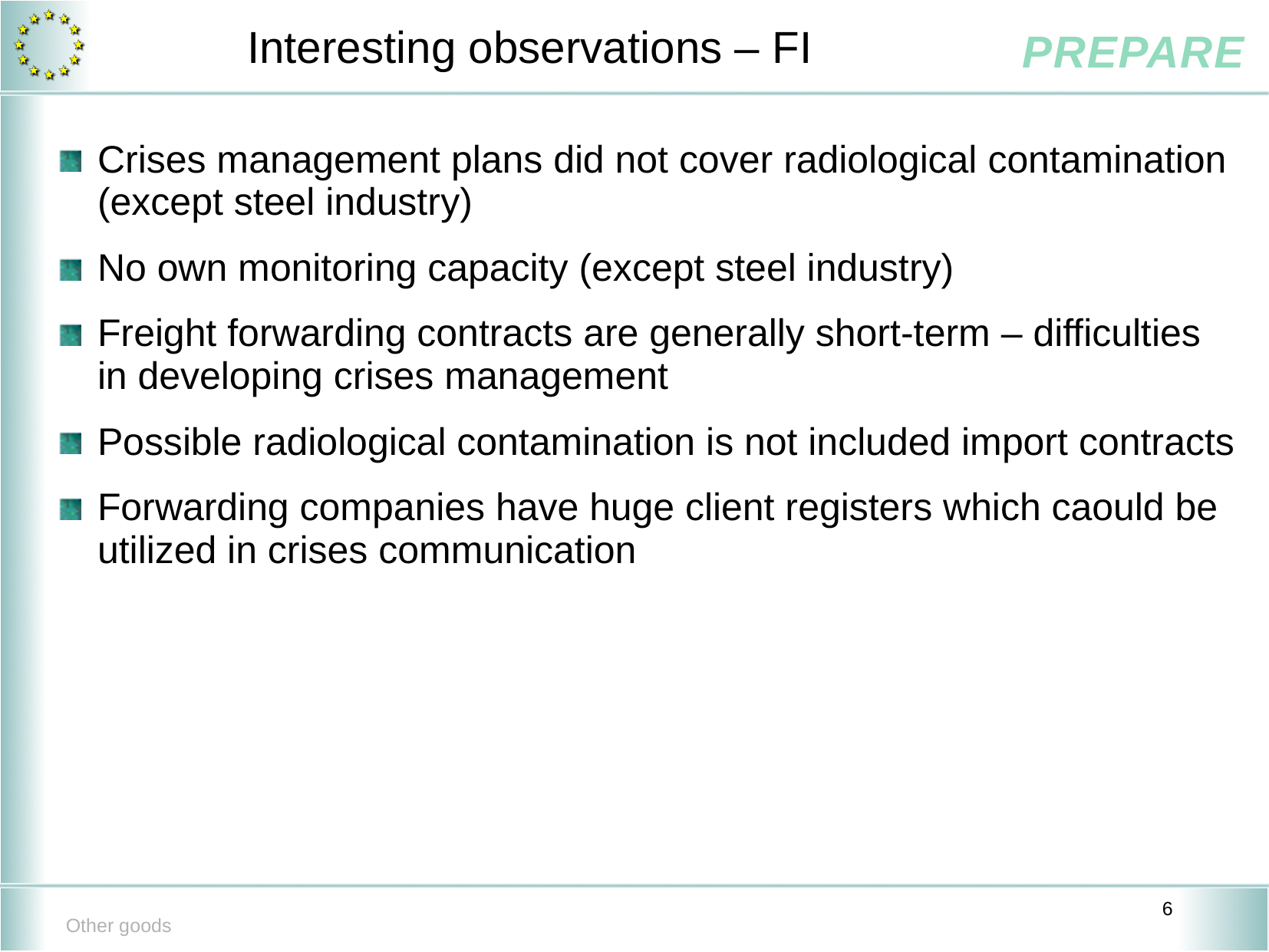

# Interesting observations – FI
Crises management plans did not cover radiological contamination (except steel industry)
No own monitoring capacity (except steel industry)
Freight forwarding contracts are generally short-term – difficulties in developing crises management
Possible radiological contamination is not included import contracts
Forwarding companies have huge client registers which caould be utilized in crises communication

Other goods